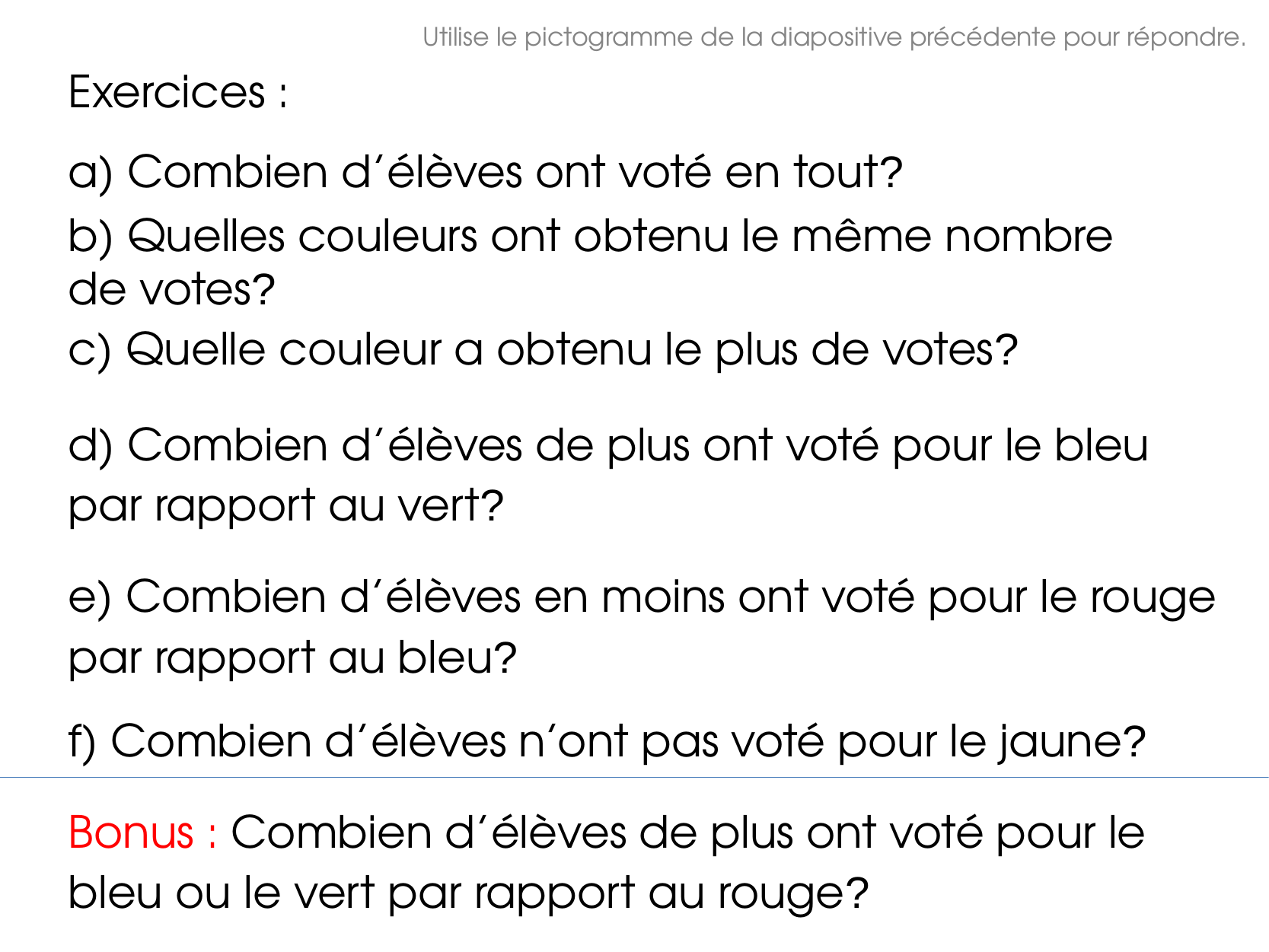

Utilise le pictogramme de la diapositive précédente pour répondre.
Exercices :
a) Combien d’élèves ont voté en tout?
b) Quelles couleurs ont obtenu le même nombre de votes?
c) Quelle couleur a obtenu le plus de votes?
d) Combien d’élèves de plus ont voté pour le bleu par rapport au vert?
e) Combien d’élèves en moins ont voté pour le rouge par rapport au bleu?
f) Combien d’élèves n’ont pas voté pour le jaune?
Bonus : Combien d’élèves de plus ont voté pour le bleu ou le vert par rapport au rouge?